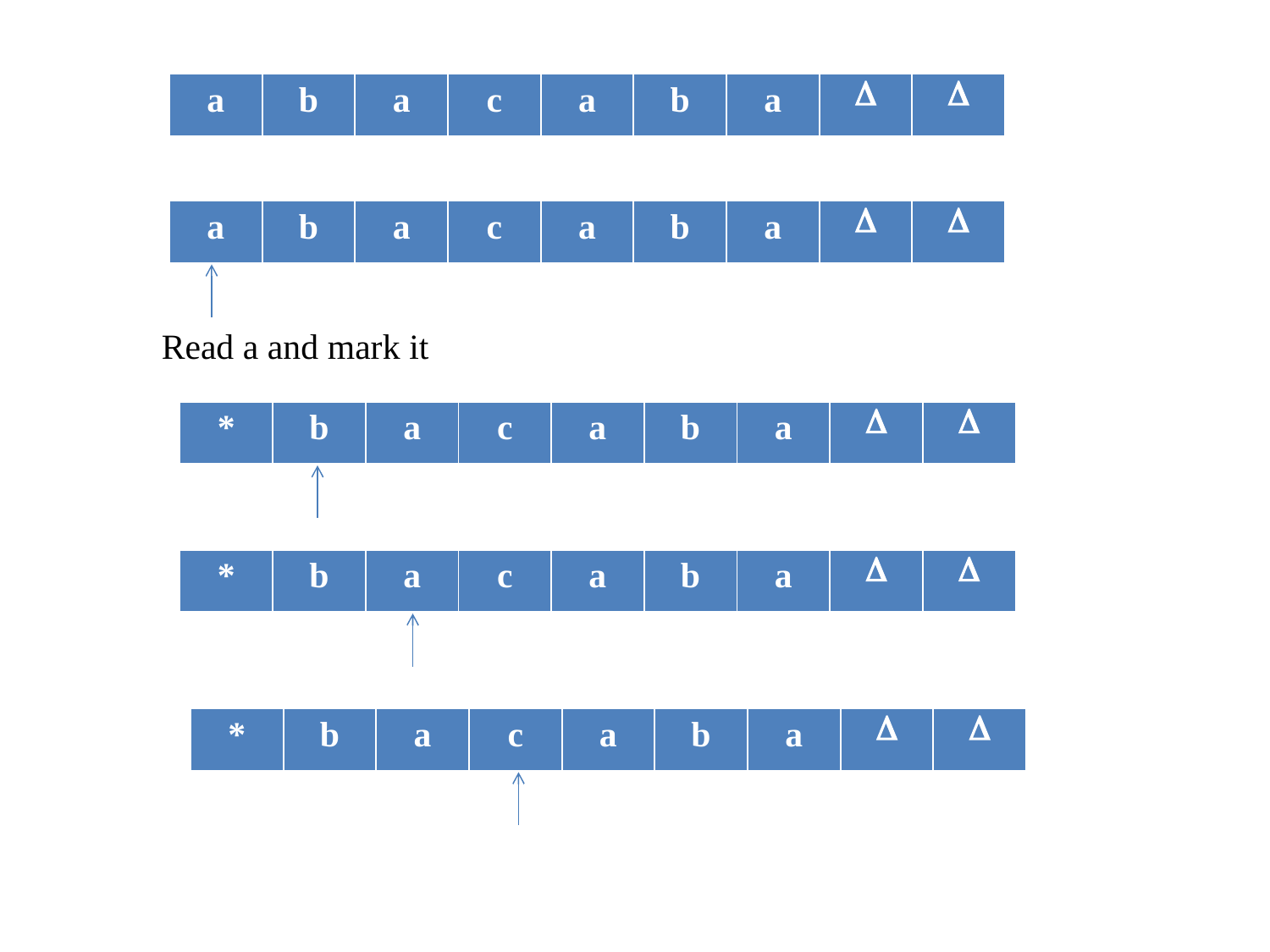

| a | b | a | c | a | b | a | Δ | Δ |
| --- | --- | --- | --- | --- | --- | --- | --- | --- |
| a | b | a | c | a | b | a | Δ | Δ |
| --- | --- | --- | --- | --- | --- | --- | --- | --- |
Read a and mark it
| \* | b | a | c | a | b | a | Δ | Δ |
| --- | --- | --- | --- | --- | --- | --- | --- | --- |
| \* | b | a | c | a | b | a | Δ | Δ |
| --- | --- | --- | --- | --- | --- | --- | --- | --- |
| \* | b | a | c | a | b | a | Δ | Δ |
| --- | --- | --- | --- | --- | --- | --- | --- | --- |